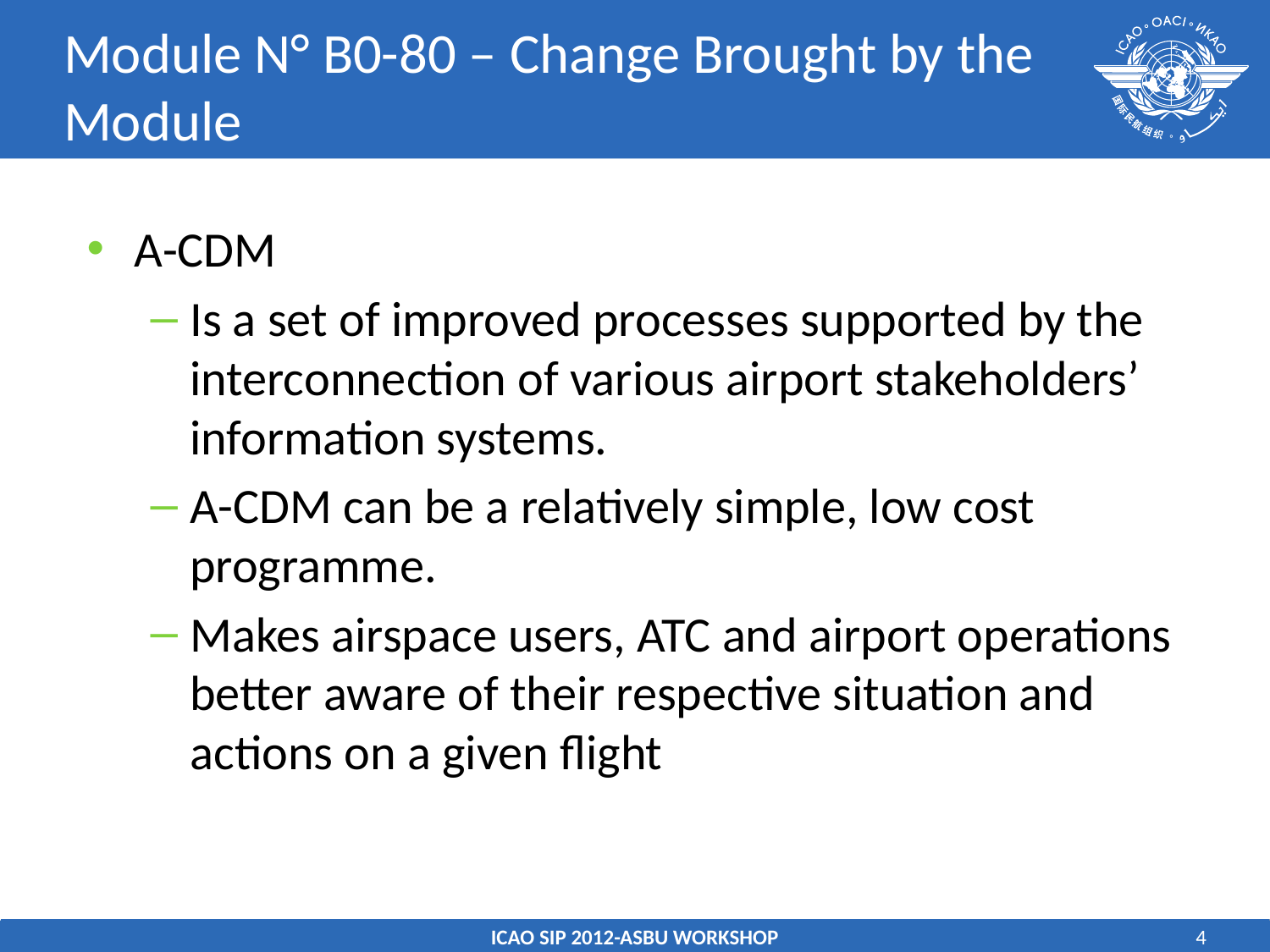

# Module N° B0-80 – Change Brought by the Module
A-CDM
Is a set of improved processes supported by the interconnection of various airport stakeholders’ information systems.
A-CDM can be a relatively simple, low cost programme.
Makes airspace users, ATC and airport operations better aware of their respective situation and actions on a given flight
ICAO SIP 2012-ASBU WORKSHOP
4